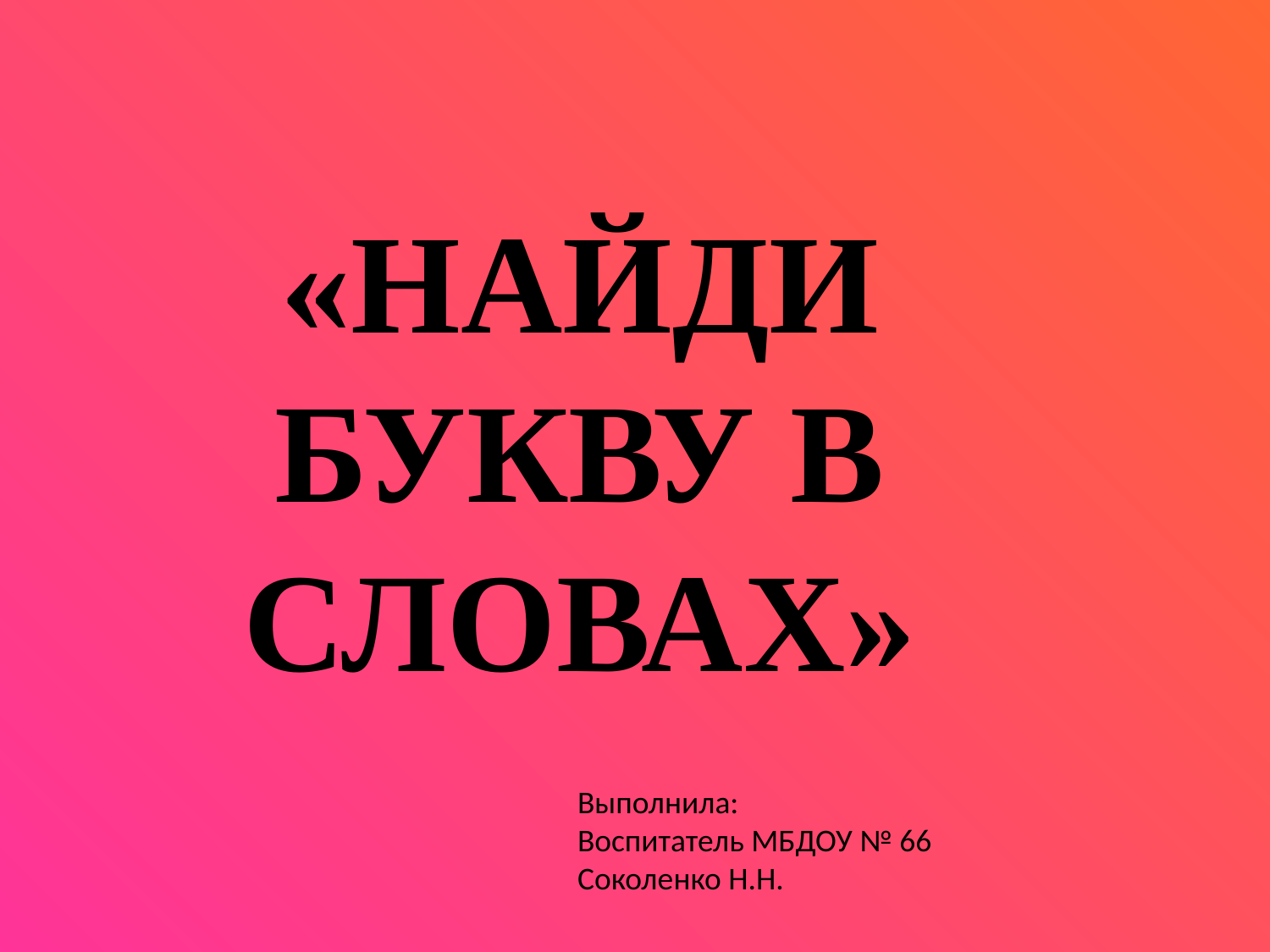

«НАЙДИ БУКВУ В СЛОВАХ»
Выполнила:
Воспитатель МБДОУ № 66
Соколенко Н.Н.